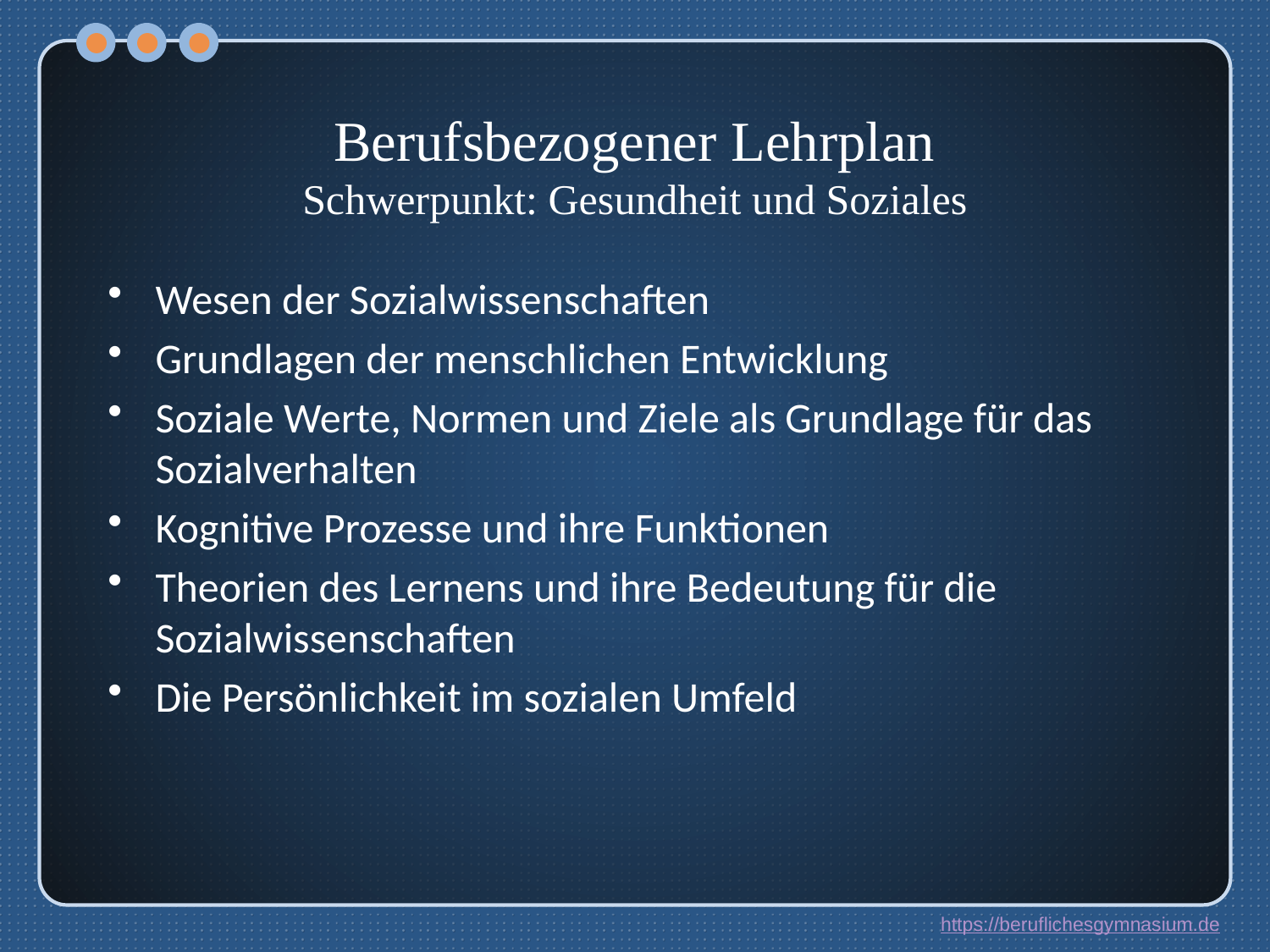

Berufsbezogener Lehrplan
Schwerpunkt: Gesundheit und Soziales
Wesen der Sozialwissenschaften
Grundlagen der menschlichen Entwicklung
Soziale Werte, Normen und Ziele als Grundlage für das Sozialverhalten
Kognitive Prozesse und ihre Funktionen
Theorien des Lernens und ihre Bedeutung für die Sozialwissenschaften
Die Persönlichkeit im sozialen Umfeld